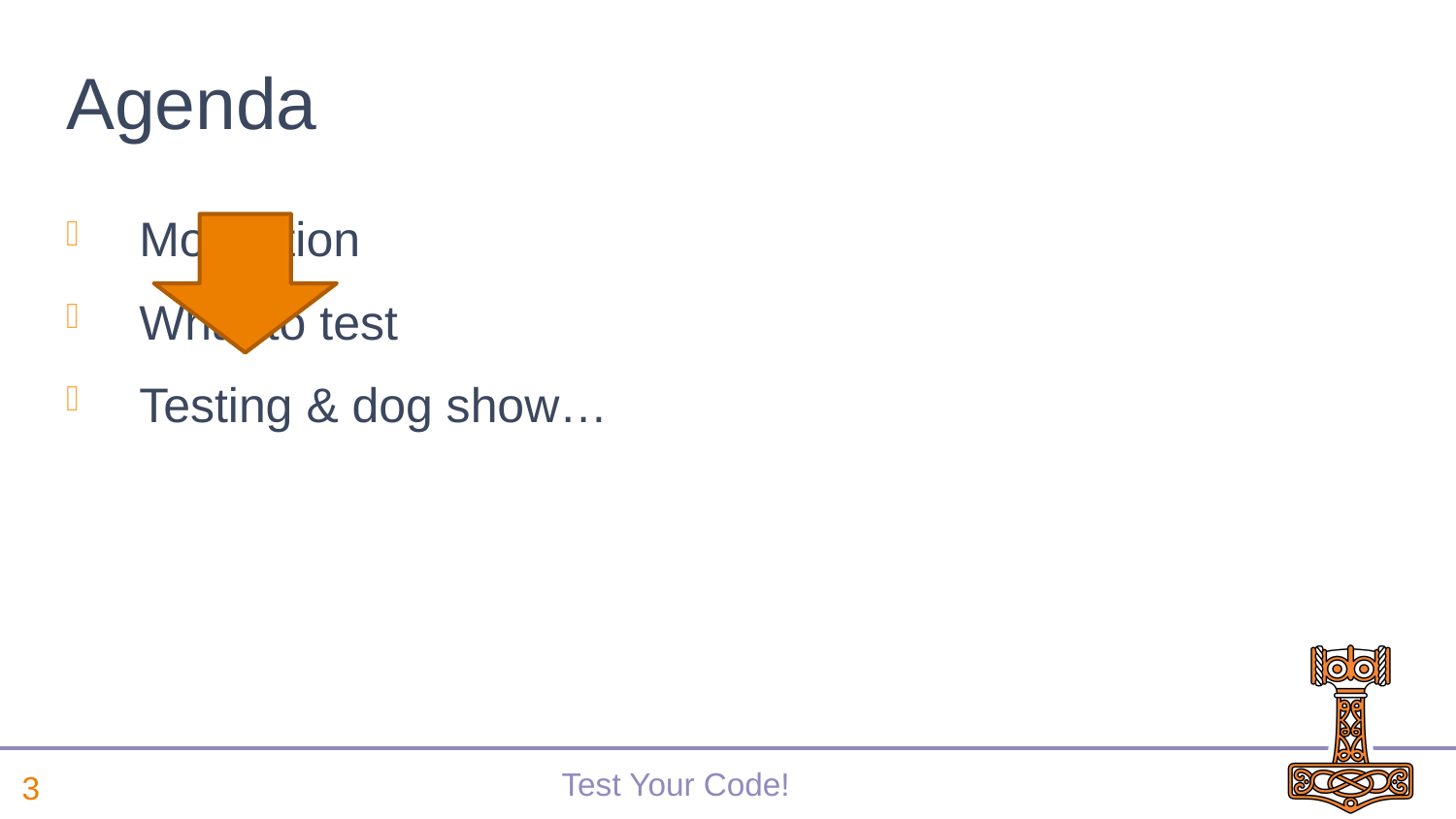

# Agenda
Motivation
What to test
Testing & dog show…